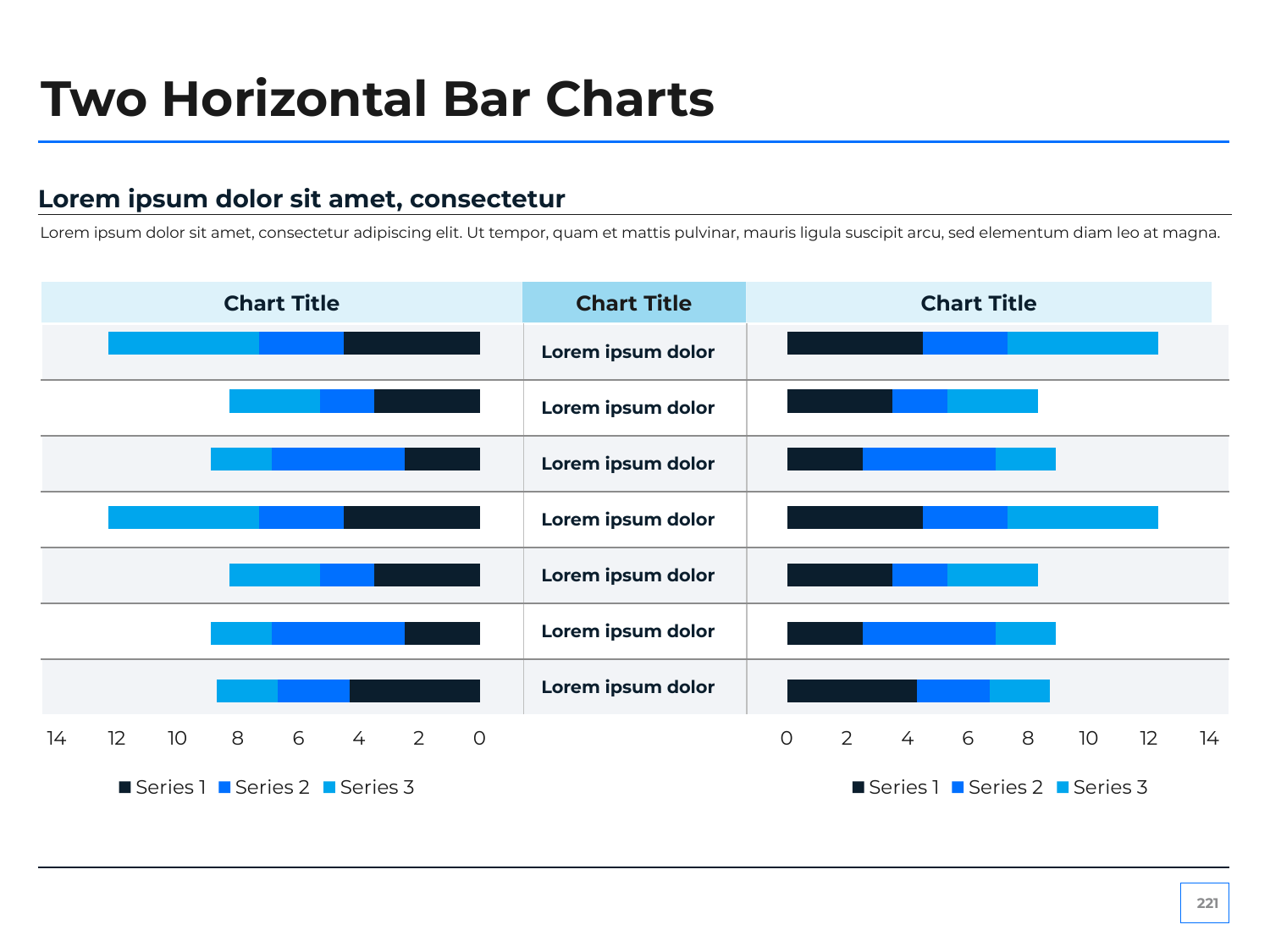

# Two Horizontal Bar Charts
Lorem ipsum dolor sit amet, consectetur
Lorem ipsum dolor sit amet, consectetur adipiscing elit. Ut tempor, quam et mattis pulvinar, mauris ligula suscipit arcu, sed elementum diam leo at magna.
Chart Title
Chart Title
Chart Title

### Chart

| Category | Series 1 | Series 2 | Series 3 |
|---|---|---|---|
| Category 1 | 4.3 | 2.4 | 2.0 |
| Category 2 | 2.5 | 4.4 | 2.0 |
| Category 3 | 3.5 | 1.8 | 3.0 |
| Category 4 | 4.5 | 2.8 | 5.0 |
| Category 5 | 2.5 | 4.4 | 2.0 |
| Category 6 | 3.5 | 1.8 | 3.0 |
| Category 7 | 4.5 | 2.8 | 5.0 |

### Chart

| Category | Series 1 | Series 2 | Series 3 |
|---|---|---|---|
| Category 1 | 4.3 | 2.4 | 2.0 |
| Category 2 | 2.5 | 4.4 | 2.0 |
| Category 3 | 3.5 | 1.8 | 3.0 |
| Category 4 | 4.5 | 2.8 | 5.0 |
| Category 5 | 2.5 | 4.4 | 2.0 |
| Category 6 | 3.5 | 1.8 | 3.0 |
| Category 7 | 4.5 | 2.8 | 5.0 |
|  | Lorem ipsum dolor |  |
| --- | --- | --- |
|  | Lorem ipsum dolor |  |
|  | Lorem ipsum dolor |  |
|  | Lorem ipsum dolor |  |
|  | Lorem ipsum dolor |  |
|  | Lorem ipsum dolor |  |
|  | Lorem ipsum dolor |  |
221